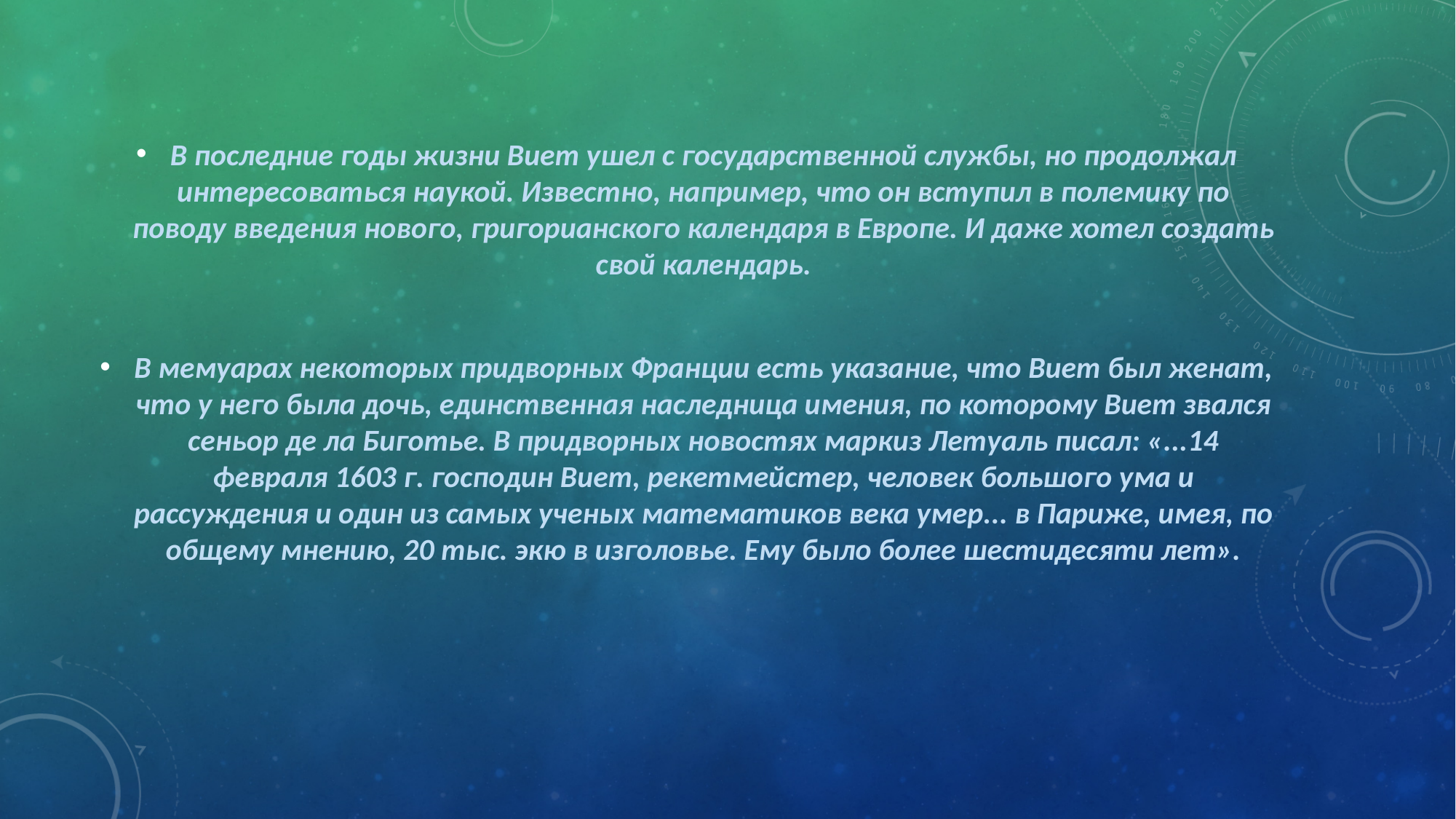

В последние годы жизни Виет ушел с государственной службы, но продолжал интересоваться наукой. Известно, например, что он вступил в полемику по поводу введения нового, григорианского календаря в Европе. И даже хотел создать свой календарь.

В мемуарах некоторых придворных Франции есть указание, что Виет был женат, что у него была дочь, единственная наследница имения, по которому Виет звался сеньор де ла Биготье. В придворных новостях маркиз Летуаль писал: «...14 февраля 1603 г. господин Виет, рекетмейстер, человек большого ума и рассуждения и один из самых ученых математиков века умер... в Париже, имея, по общему мнению, 20 тыс. экю в изголовье. Ему было более шестидесяти лет».